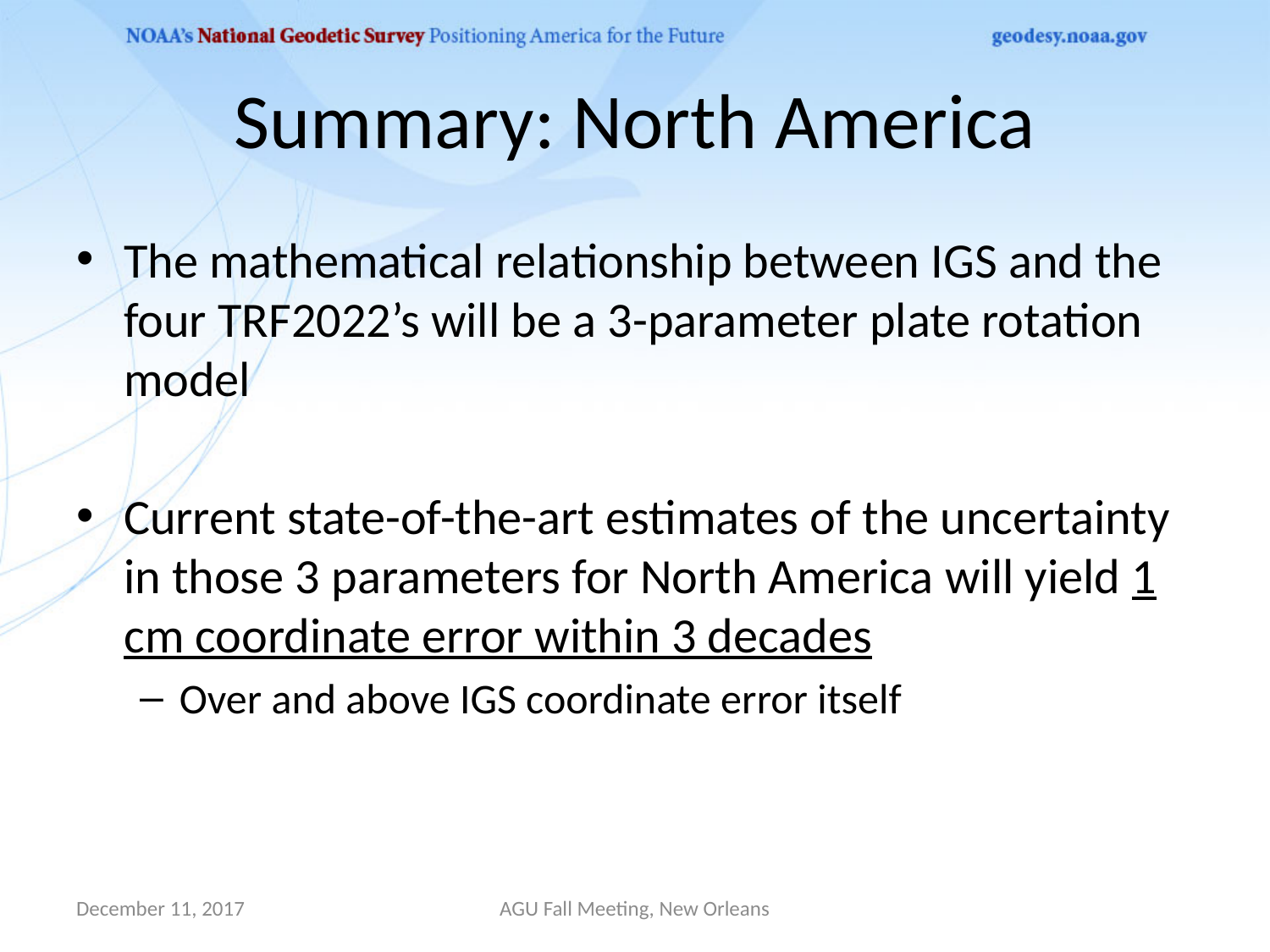

# Summary: North America
The mathematical relationship between IGS and the four TRF2022’s will be a 3-parameter plate rotation model

Current state-of-the-art estimates of the uncertainty in those 3 parameters for North America will yield 1 cm coordinate error within 3 decades
Over and above IGS coordinate error itself

December 11, 2017
AGU Fall Meeting, New Orleans